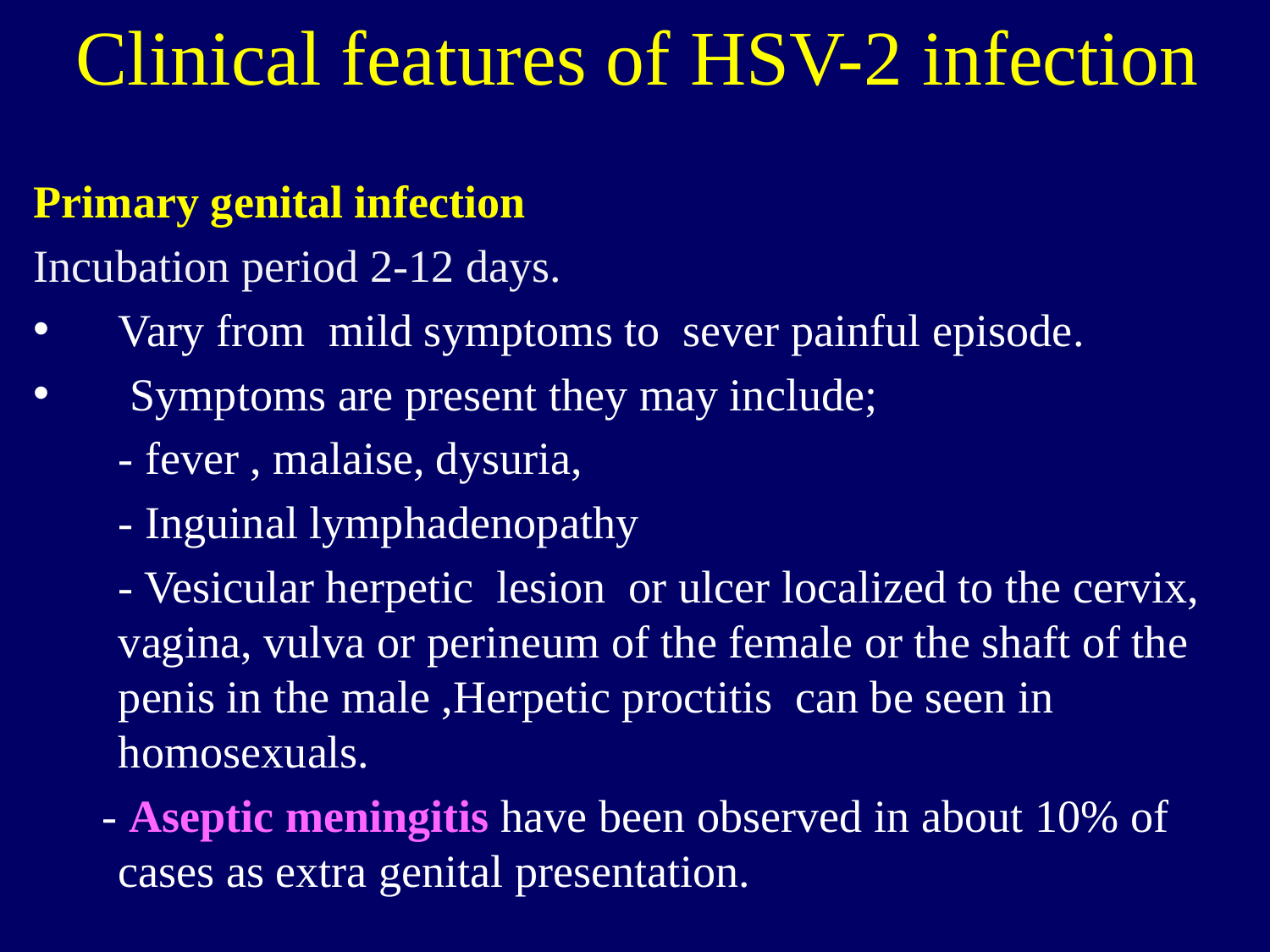

Clinical features of HSV-2 infection
Primary genital infection
Incubation period 2-12 days.
Vary from  mild symptoms to  sever painful episode.
 Symptoms are present they may include;
	- fever , malaise, dysuria,
	- Inguinal lymphadenopathy
	- Vesicular herpetic  lesion  or ulcer localized to the cervix, vagina, vulva or perineum of the female or the shaft of the penis in the male ,Herpetic proctitis  can be seen in homosexuals.
      - Aseptic meningitis have been observed in about 10% of cases as extra genital presentation.